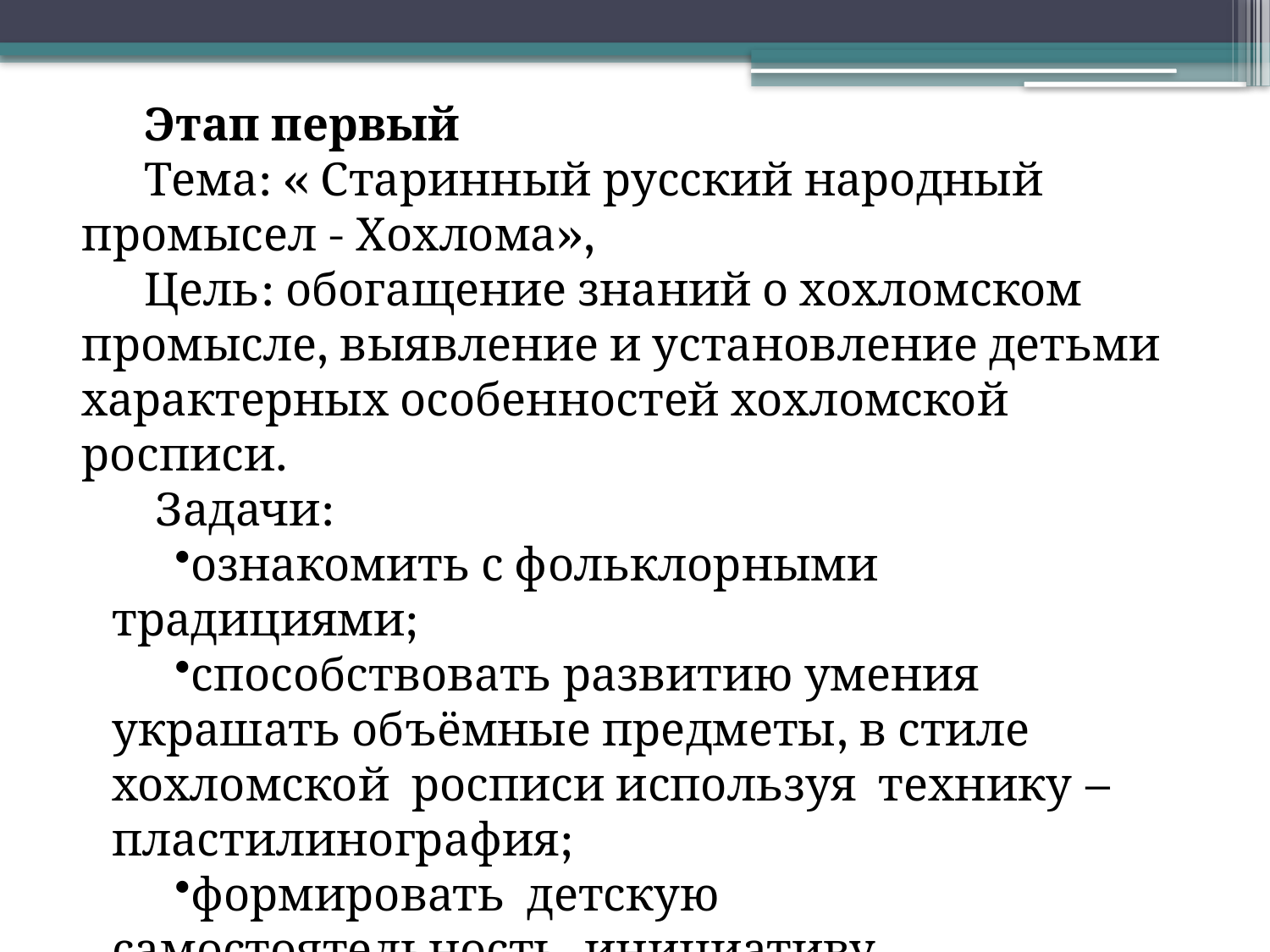

Этап первый
Тема: « Старинный русский народный промысел - Хохлома»,
Цель: обогащение знаний о хохломском  промысле, выявление и установление детьми характерных особенностей хохломской росписи.
 Задачи:
ознакомить с фольклорными традициями;
способствовать развитию умения украшать объёмные предметы, в стиле хохломской  росписи используя  технику – пластилинография;
формировать  детскую  самостоятельность, инициативу,  индивидуальность и творческую активность;